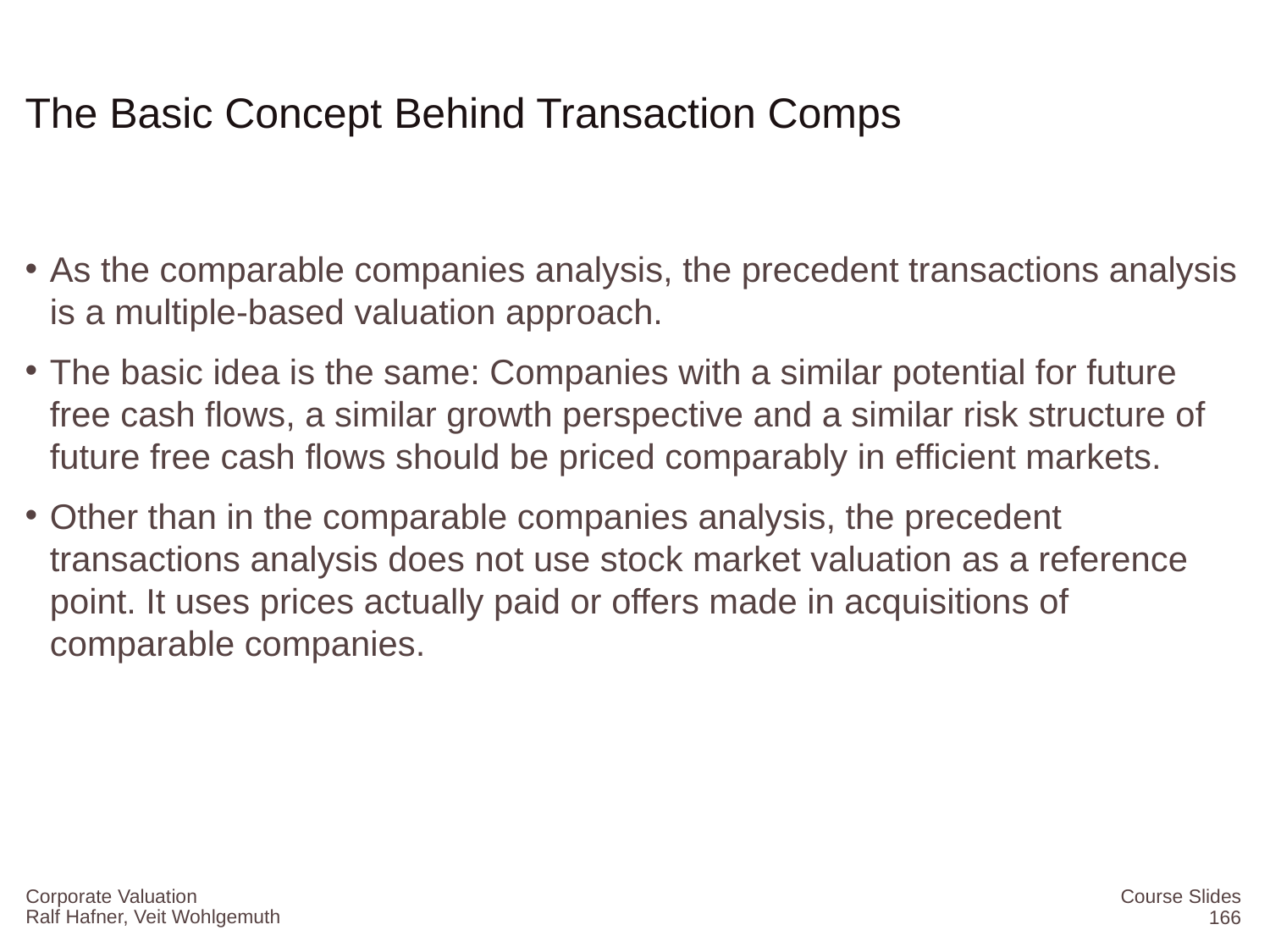

# The Basic Concept Behind Transaction Comps
As the comparable companies analysis, the precedent transactions analysis is a multiple-based valuation approach.
The basic idea is the same: Companies with a similar potential for future free cash flows, a similar growth perspective and a similar risk structure of future free cash flows should be priced comparably in efficient markets.
Other than in the comparable companies analysis, the precedent transactions analysis does not use stock market valuation as a reference point. It uses prices actually paid or offers made in acquisitions of comparable companies.
Corporate Valuation
Course Slides
166